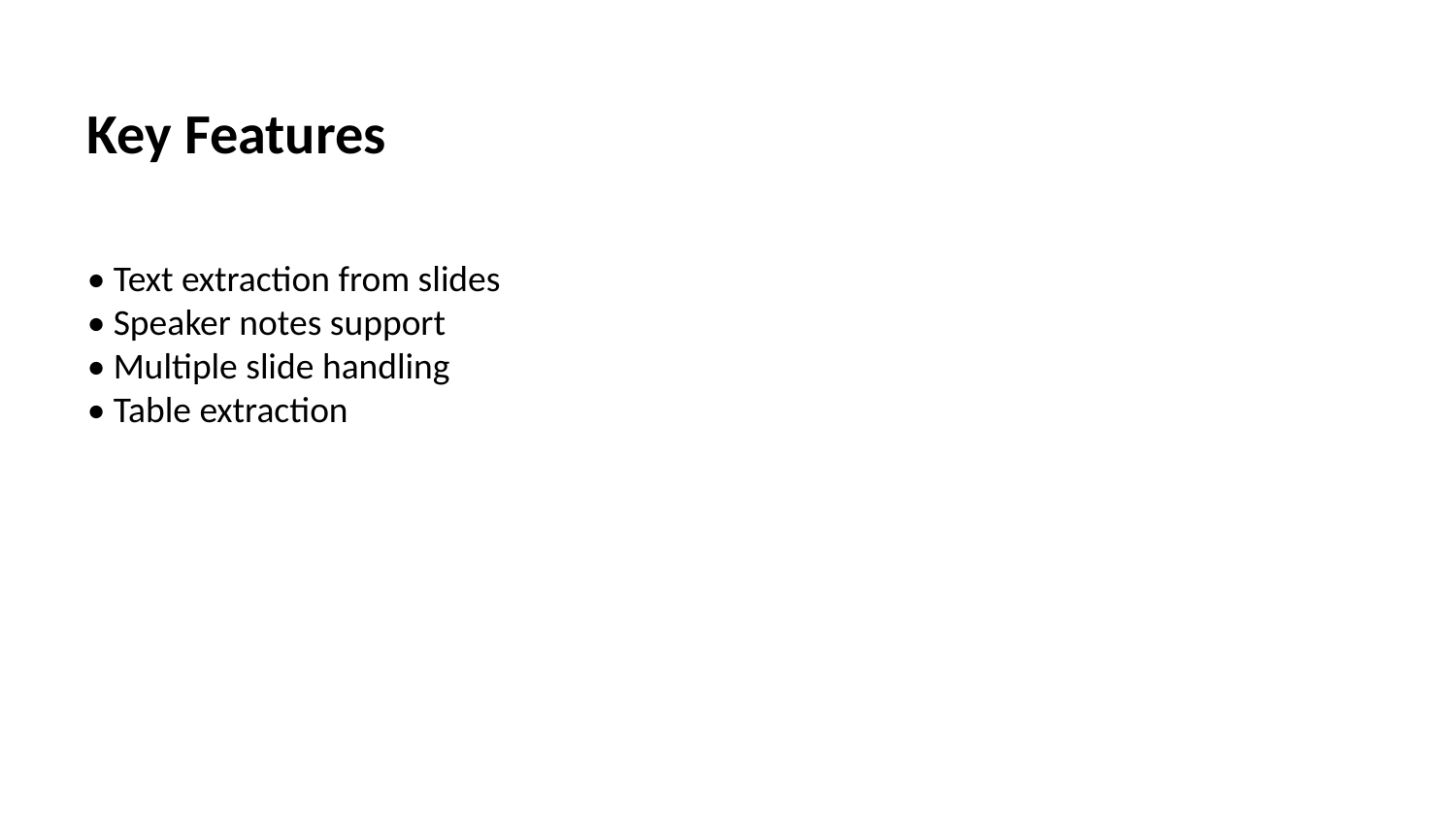

Key Features
• Text extraction from slides
• Speaker notes support
• Multiple slide handling
• Table extraction